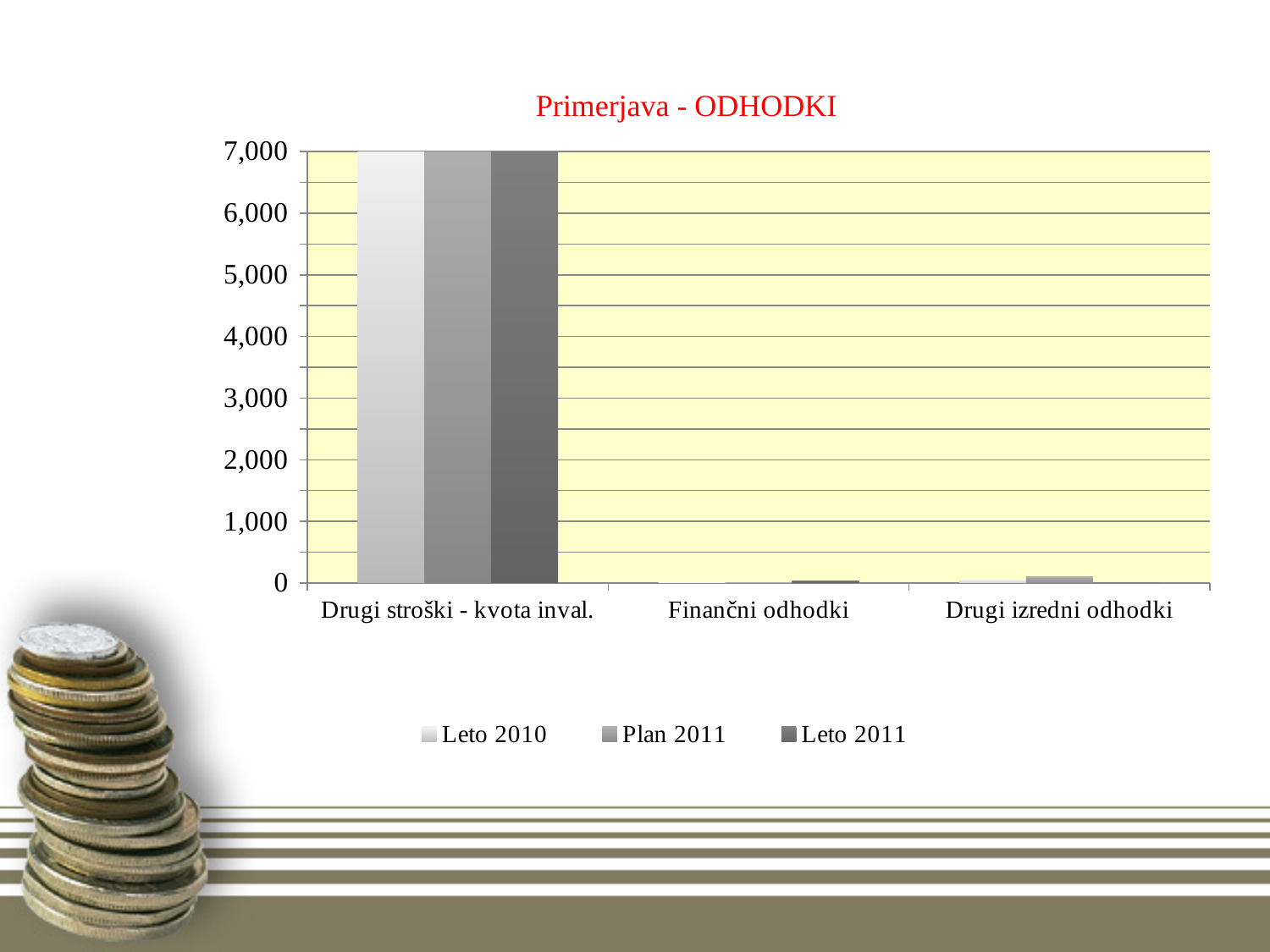

# Primerjava - ODHODKI

### Chart

| Category | Leto 2010 | Plan 2011 | Leto 2011 |
|---|---|---|---|
| Drugi stroški - kvota inval. | 20097.73 | 20000.0 | 19246.67 |
| Finančni odhodki | 0.68 | 5.0 | 26.41 |
| Drugi izredni odhodki | 50.0 | 100.0 | 0.0 |